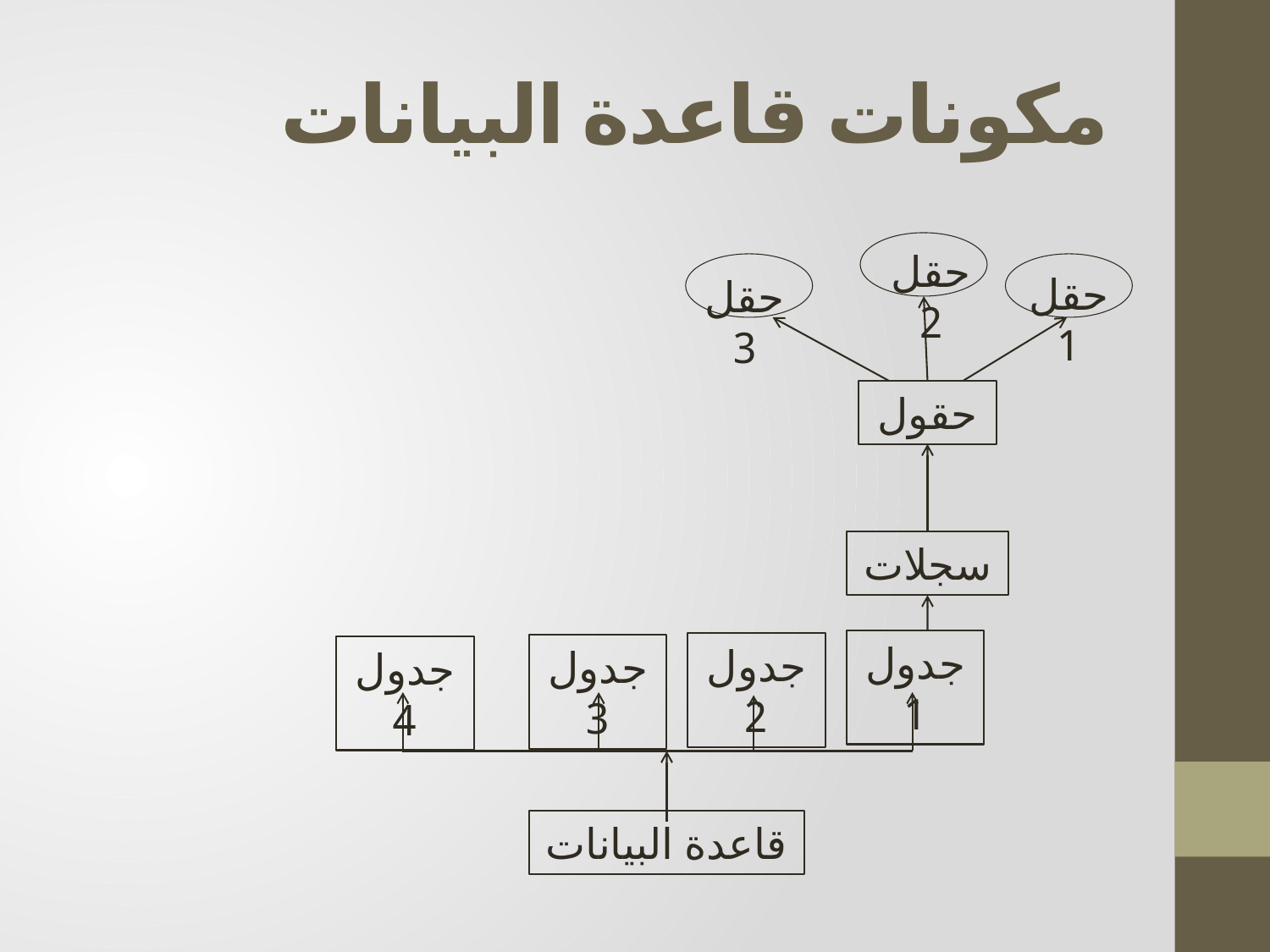

مكونات قاعدة البيانات

حقل2

حقل1
حقل3
حقول
سجلات
جدول 1
جدول 2
جدول 3
جدول 4
قاعدة البيانات